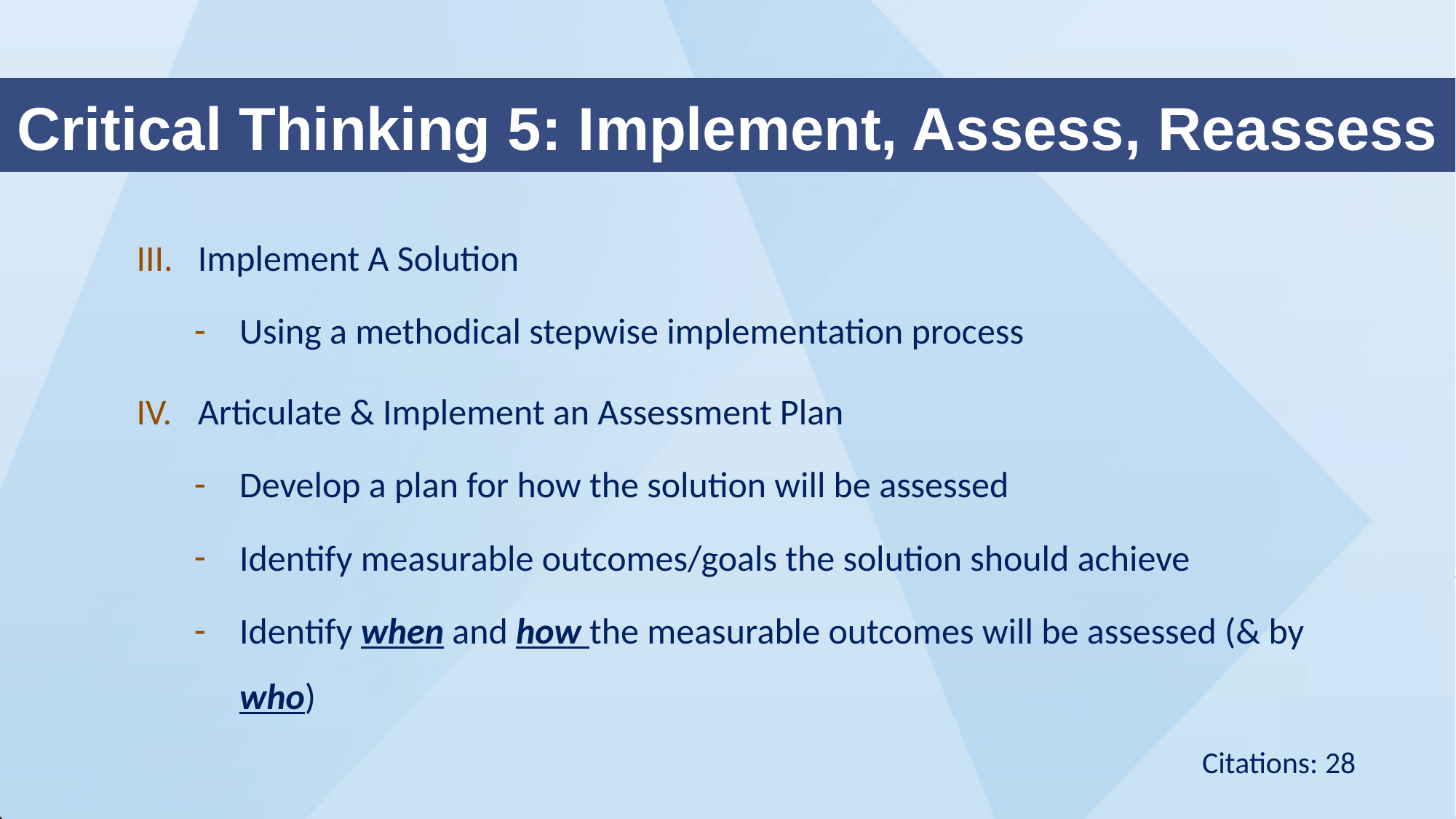

# Critical Thinking 5: Implement, Assess, Reassess
Implement A Solution
Using a methodical stepwise implementation process
Articulate & Implement an Assessment Plan
Develop a plan for how the solution will be assessed
Identify measurable outcomes/goals the solution should achieve
Identify when and how the measurable outcomes will be assessed (& by who)

Citations: 28